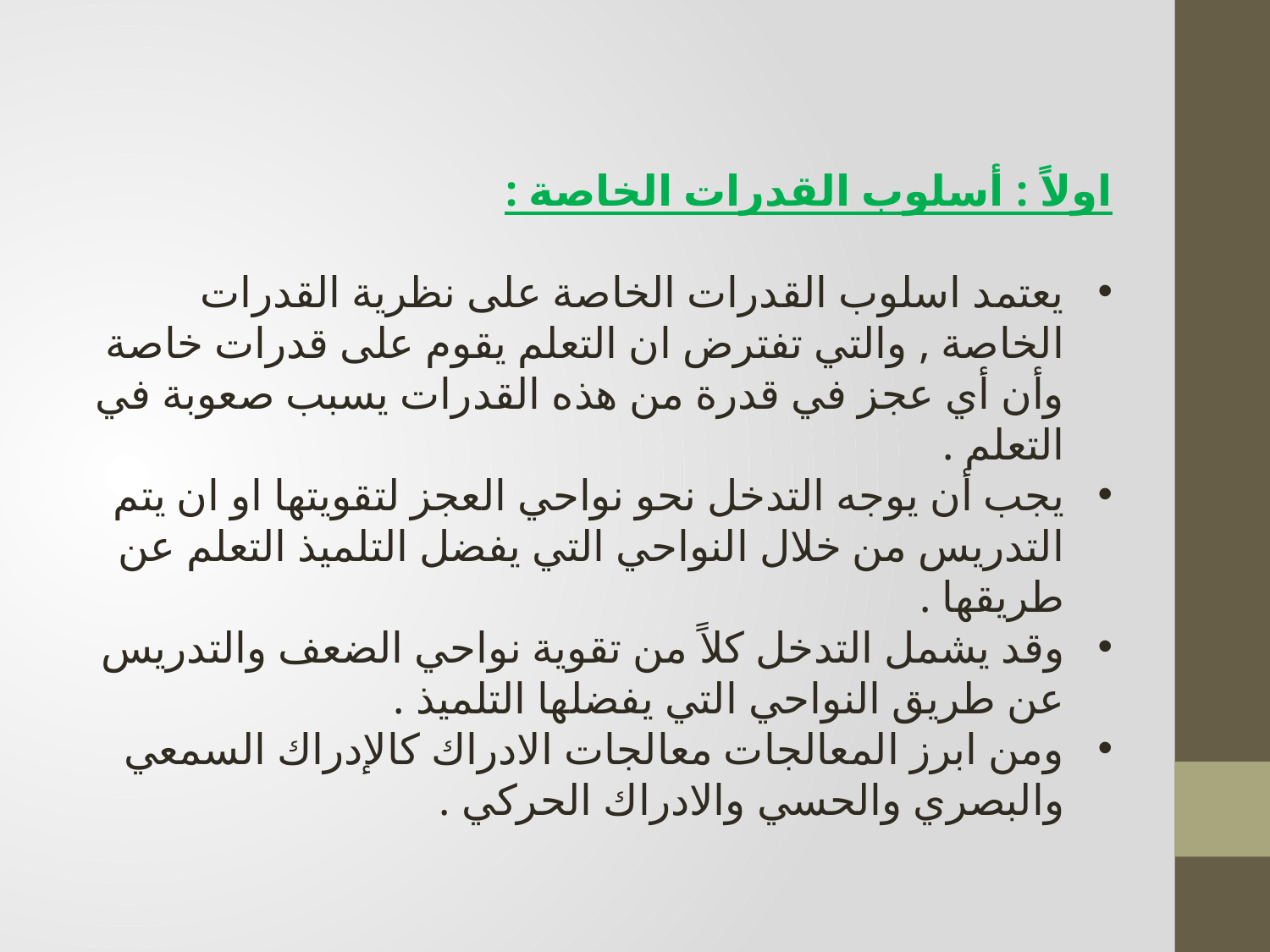

اولاً : أسلوب القدرات الخاصة :

يعتمد اسلوب القدرات الخاصة على نظرية القدرات الخاصة , والتي تفترض ان التعلم يقوم على قدرات خاصة وأن أي عجز في قدرة من هذه القدرات يسبب صعوبة في التعلم .
يجب أن يوجه التدخل نحو نواحي العجز لتقويتها او ان يتم التدريس من خلال النواحي التي يفضل التلميذ التعلم عن طريقها .
وقد يشمل التدخل كلاً من تقوية نواحي الضعف والتدريس عن طريق النواحي التي يفضلها التلميذ .
ومن ابرز المعالجات معالجات الادراك كالإدراك السمعي والبصري والحسي والادراك الحركي .